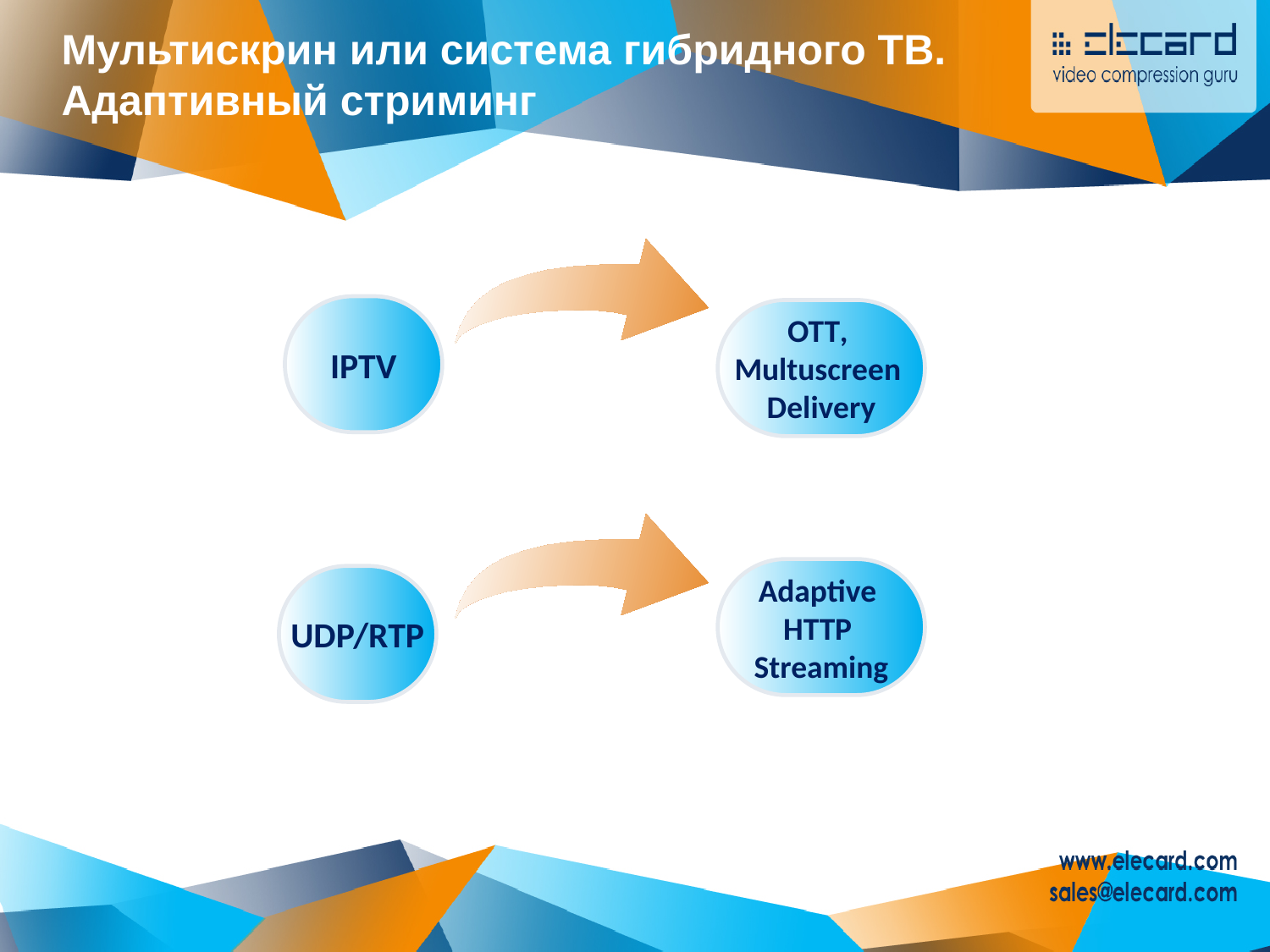

Мультискрин или система гибридного ТВ. Адаптивный стриминг

IPTV
OTT,
Multuscreen
Delivery

Adaptive
HTTP
Streaming
UDP/RTP